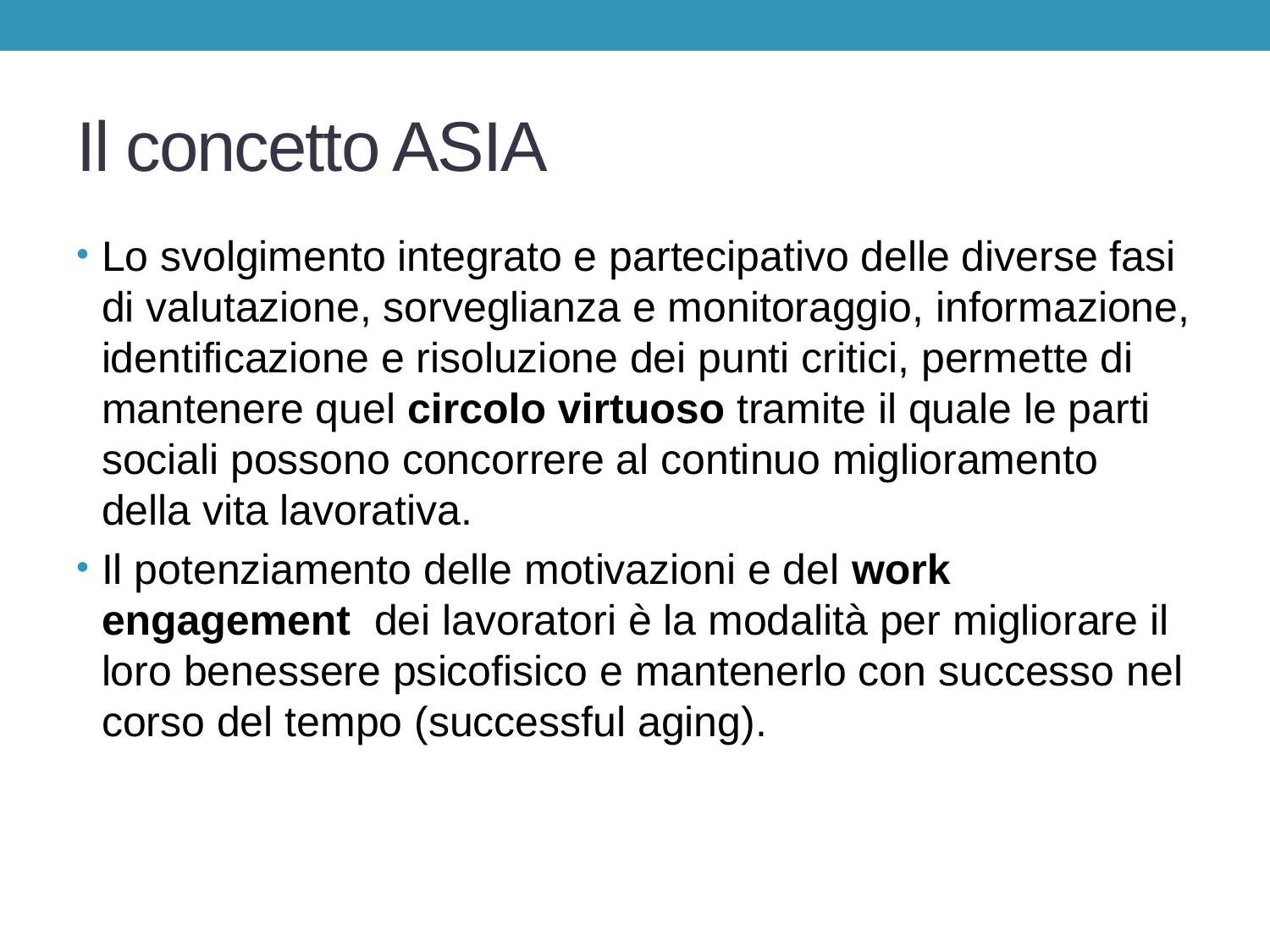

# Il concetto ASIA
Lo svolgimento integrato e partecipativo delle diverse fasi di valutazione, sorveglianza e monitoraggio, informazione, identificazione e risoluzione dei punti critici, permette di mantenere quel circolo virtuoso tramite il quale le parti sociali possono concorrere al continuo miglioramento della vita lavorativa.
Il potenziamento delle motivazioni e del work engagement  dei lavoratori è la modalità per migliorare il loro benessere psicofisico e mantenerlo con successo nel corso del tempo (successful aging).